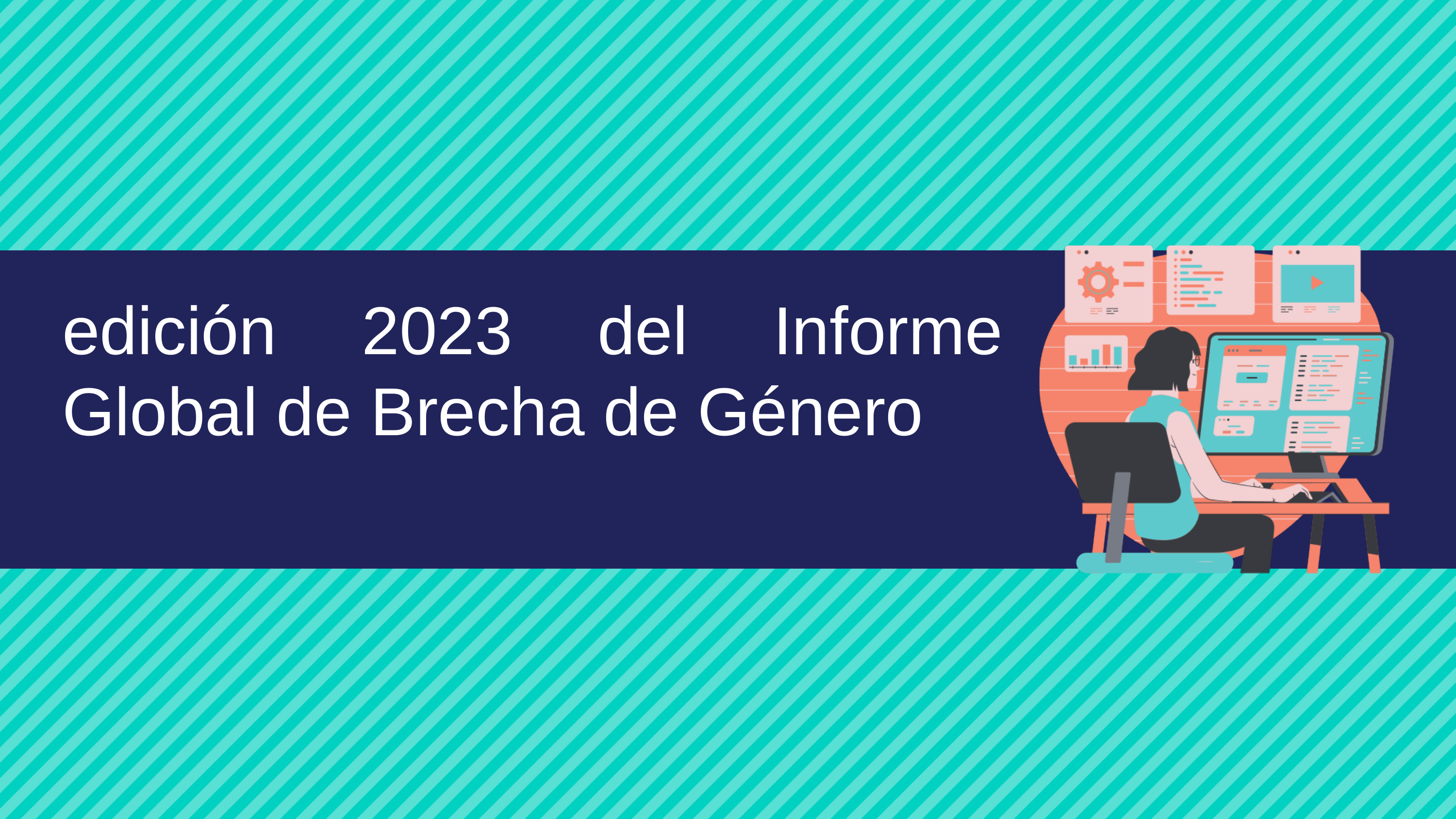

edición 2023 del Informe Global de Brecha de Género